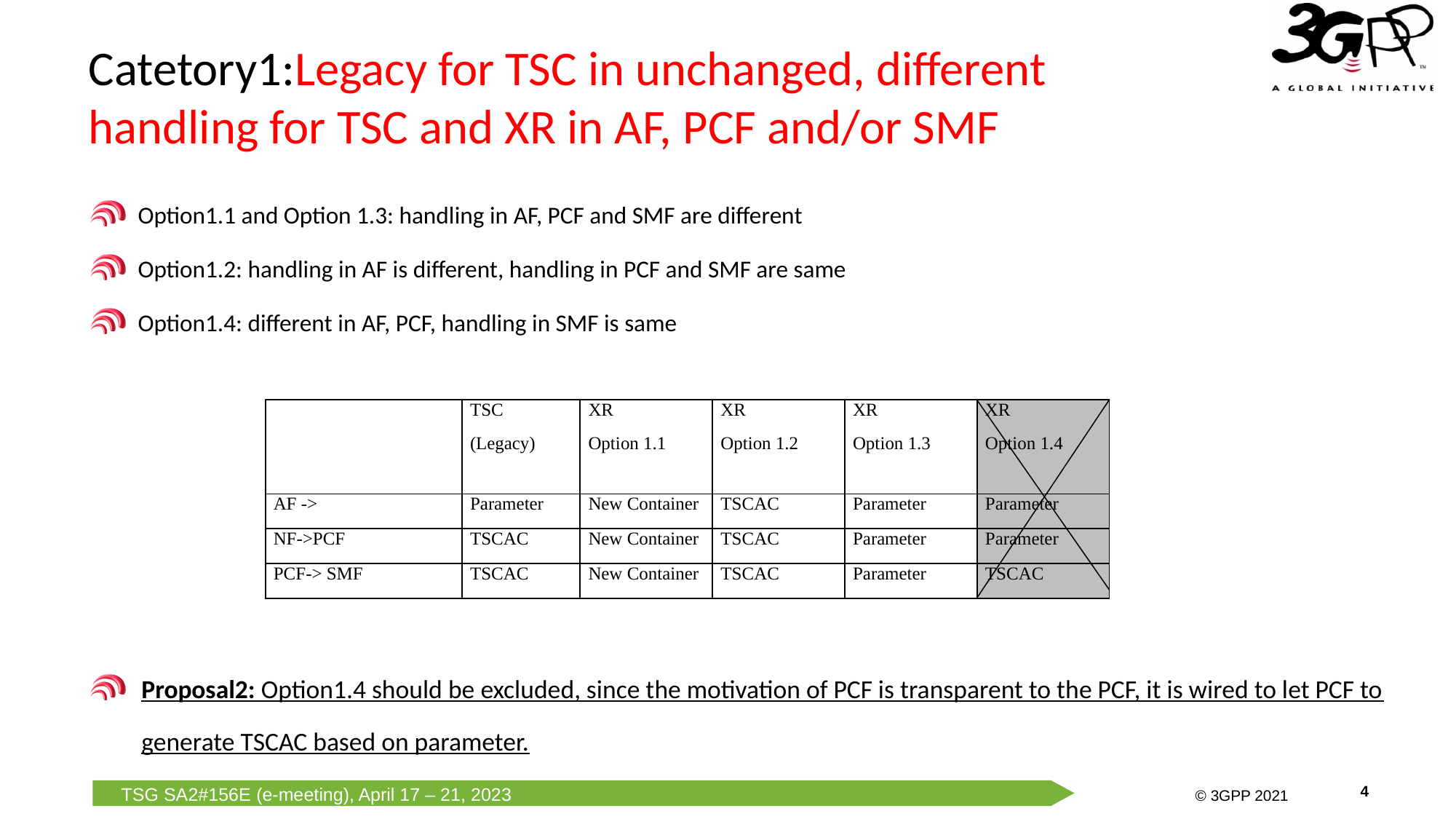

# Catetory1:Legacy for TSC in unchanged, different handling for TSC and XR in AF, PCF and/or SMF
Option1.1 and Option 1.3: handling in AF, PCF and SMF are different
Option1.2: handling in AF is different, handling in PCF and SMF are same
Option1.4: different in AF, PCF, handling in SMF is same
|  | TSC (Legacy) | XR Option 1.1 | XR Option 1.2 | XR Option 1.3 | XR Option 1.4 |
| --- | --- | --- | --- | --- | --- |
| AF -> | Parameter | New Container | TSCAC | Parameter | Parameter |
| NF->PCF | TSCAC | New Container | TSCAC | Parameter | Parameter |
| PCF-> SMF | TSCAC | New Container | TSCAC | Parameter | TSCAC |

Proposal2: Option1.4 should be excluded, since the motivation of PCF is transparent to the PCF, it is wired to let PCF to generate TSCAC based on parameter.